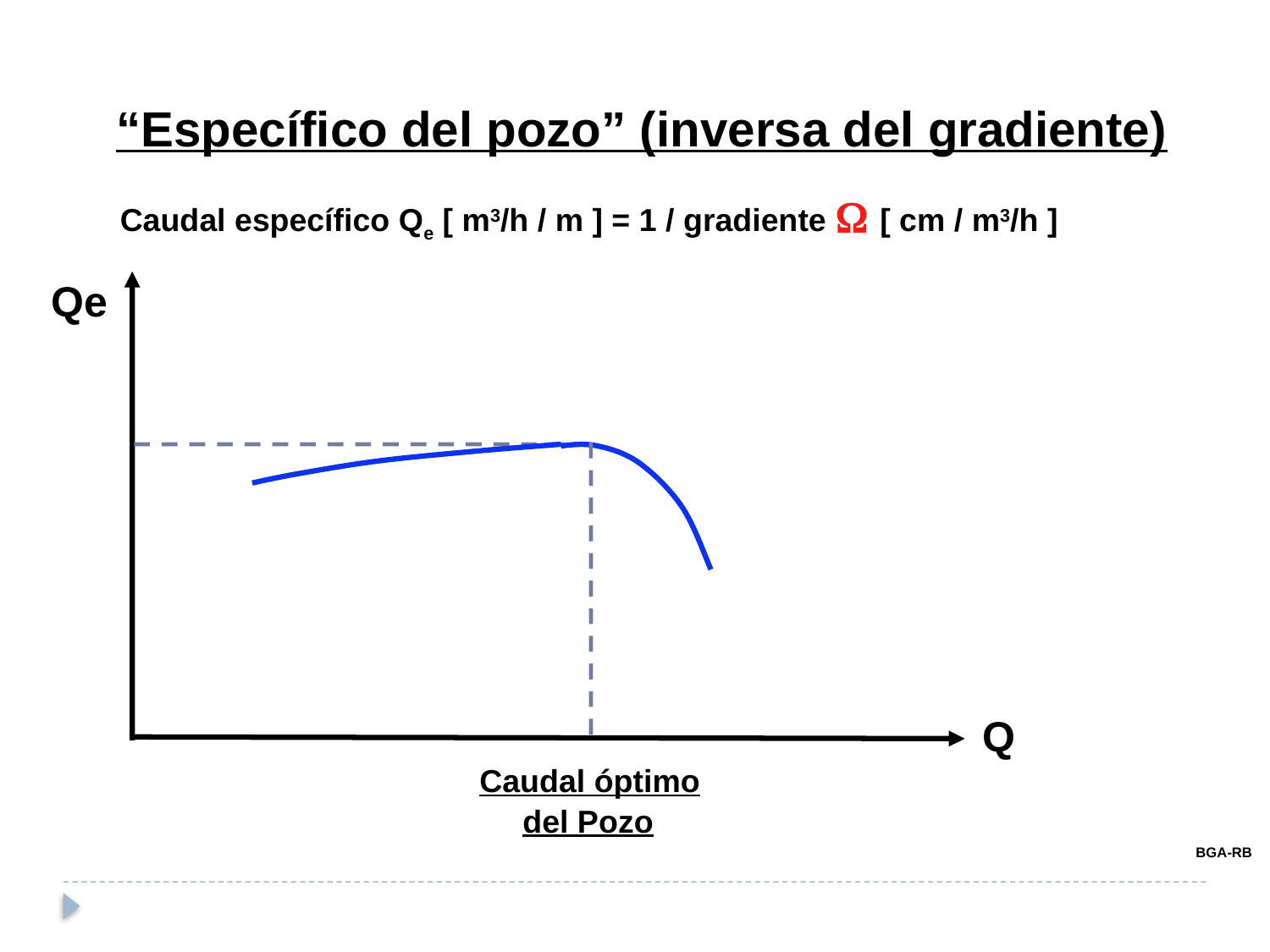

“Específico del pozo” (inversa del gradiente)
Caudal específico Qe [ m3/h / m ] = 1 / gradiente Ω [ cm / m3/h ]
Qe

Q

Caudal óptimo
del Pozo
BGA-RB